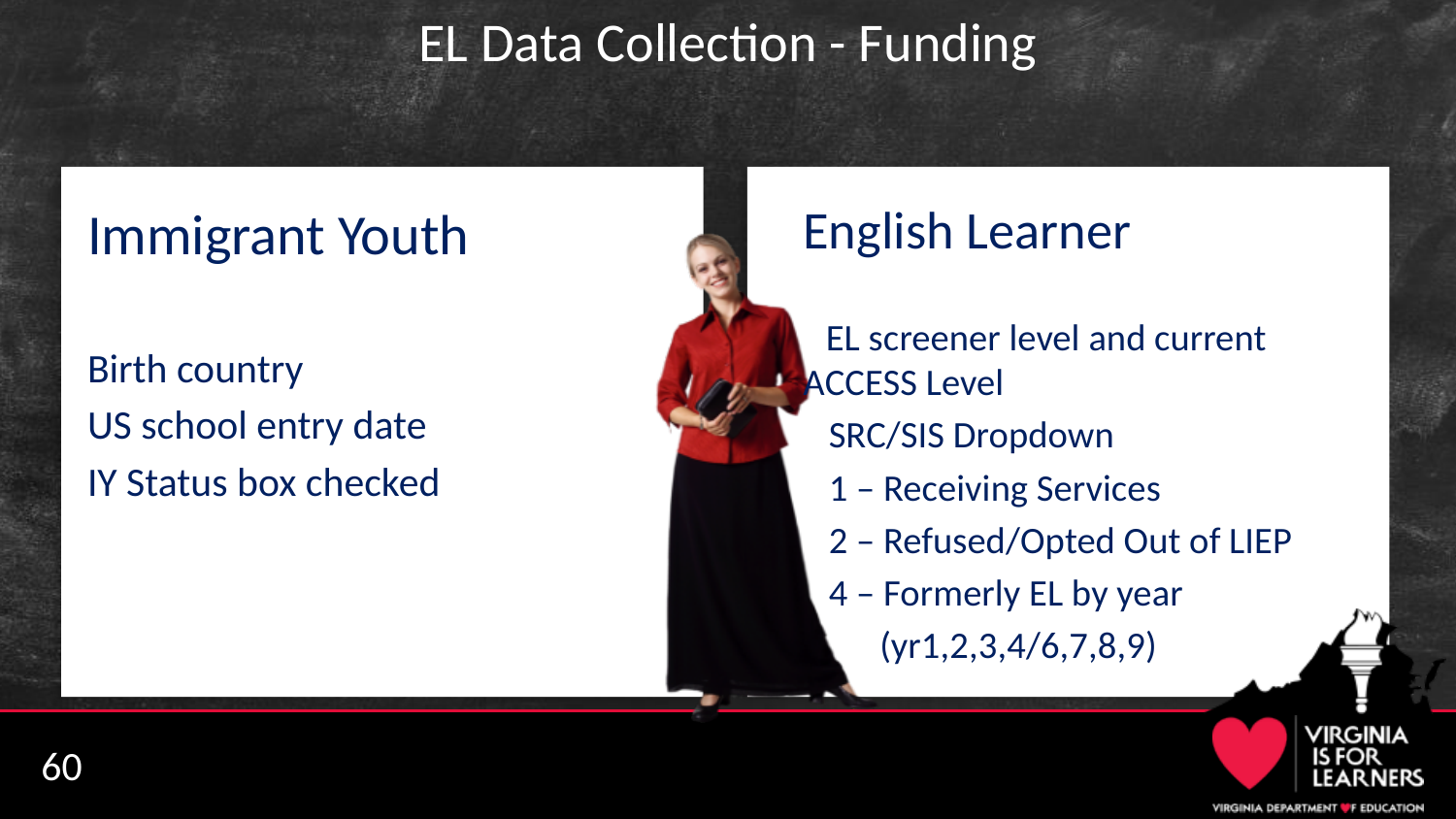

# EL Data Collection - Funding
English Learner

   EL screener level and current       ACCESS Level
   SRC/SIS Dropdown
   1 – Receiving Services
   2 – Refused/Opted Out of LIEP
   4 – Formerly EL by year
         (yr1,2,3,4/6,7,8,9)

Immigrant Youth

Birth country
US school entry date
IY Status box checked